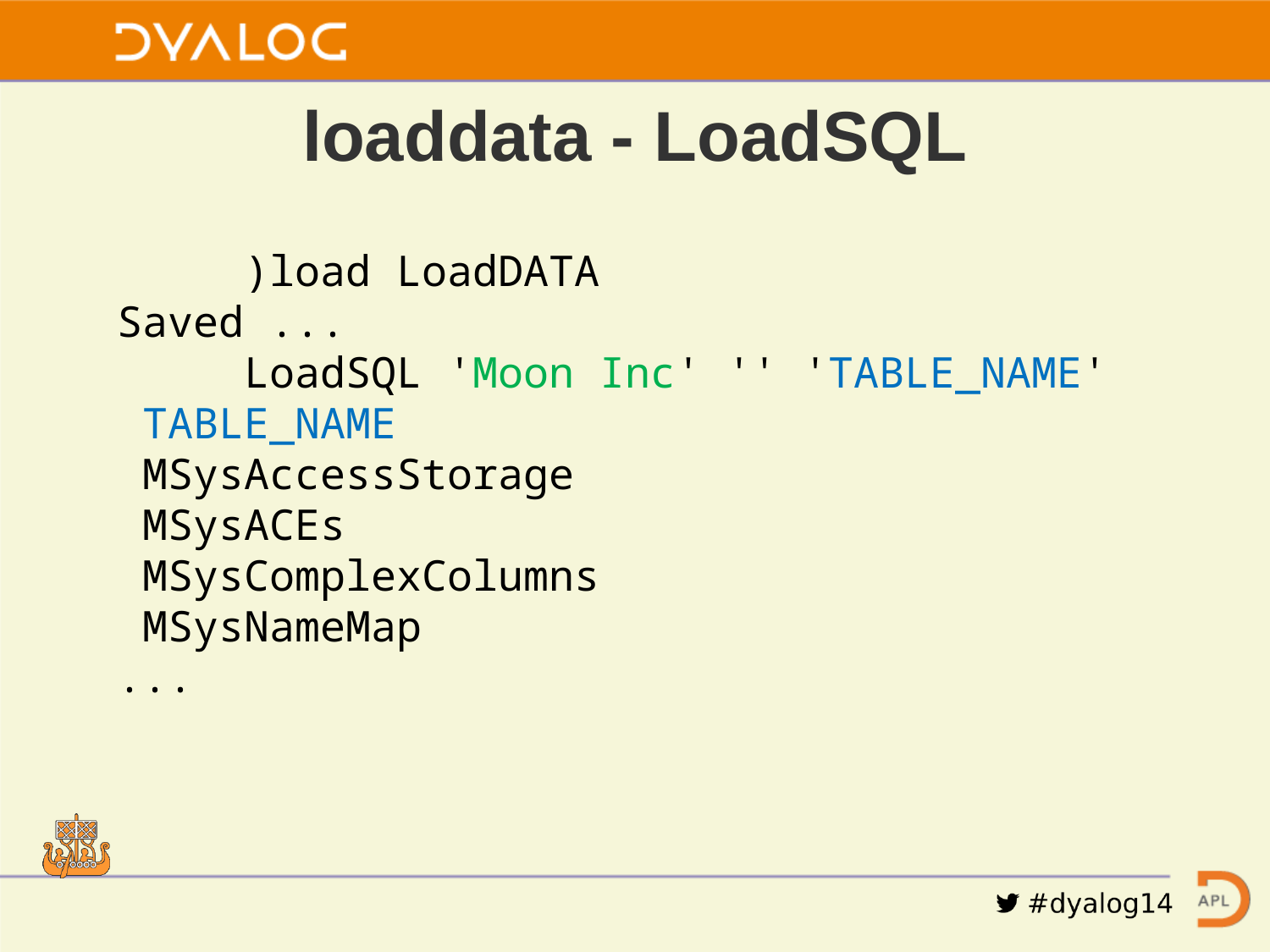

# loaddata - LoadSQL
 	)load LoadDATA
Saved ...
	LoadSQL 'Moon Inc' '' 'TABLE_NAME'
 TABLE_NAME
 MSysAccessStorage
 MSysACEs
 MSysComplexColumns
 MSysNameMap
...